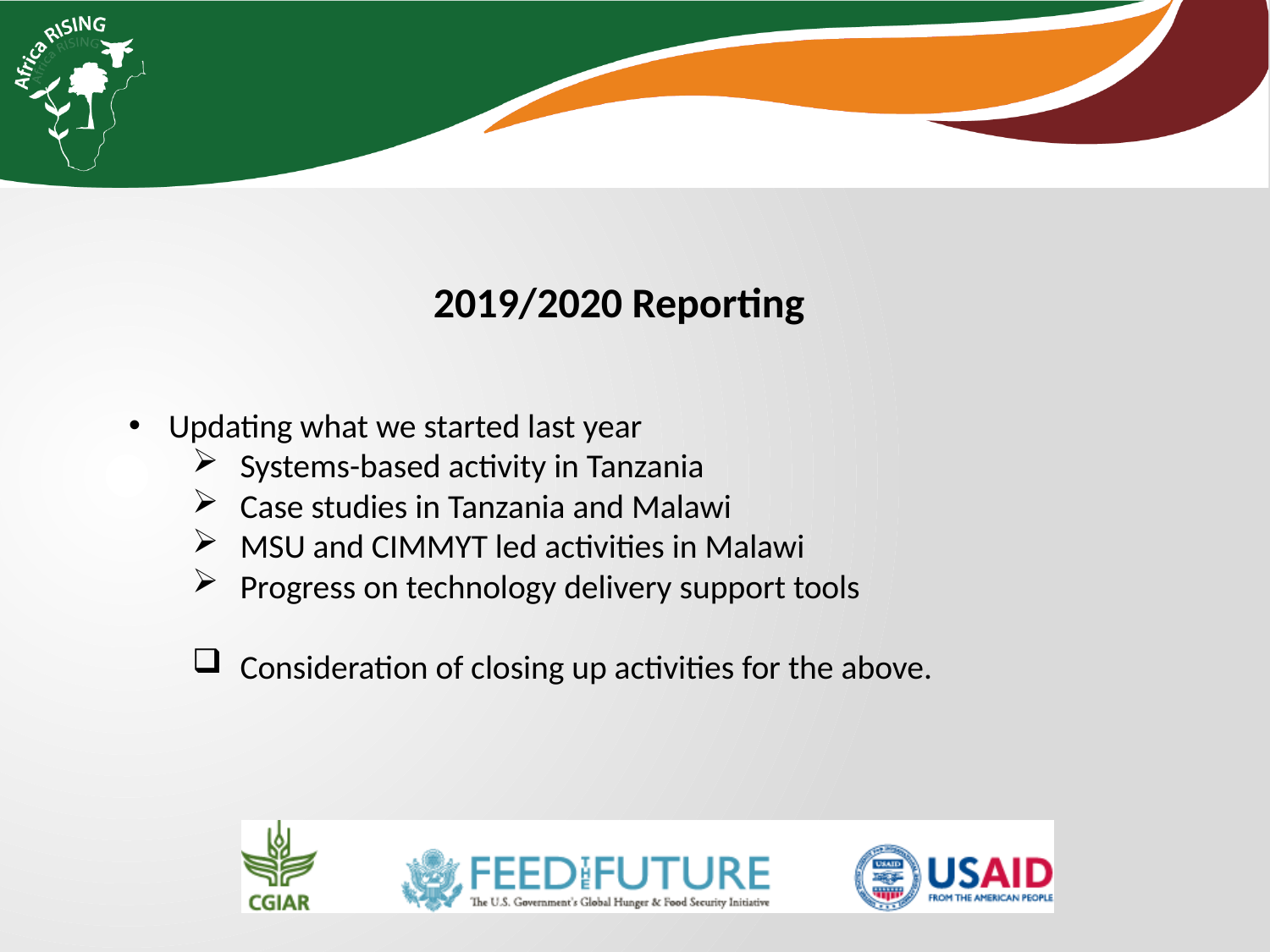

2019/2020 Reporting

Updating what we started last year
Systems-based activity in Tanzania
Case studies in Tanzania and Malawi
MSU and CIMMYT led activities in Malawi
Progress on technology delivery support tools

Consideration of closing up activities for the above.